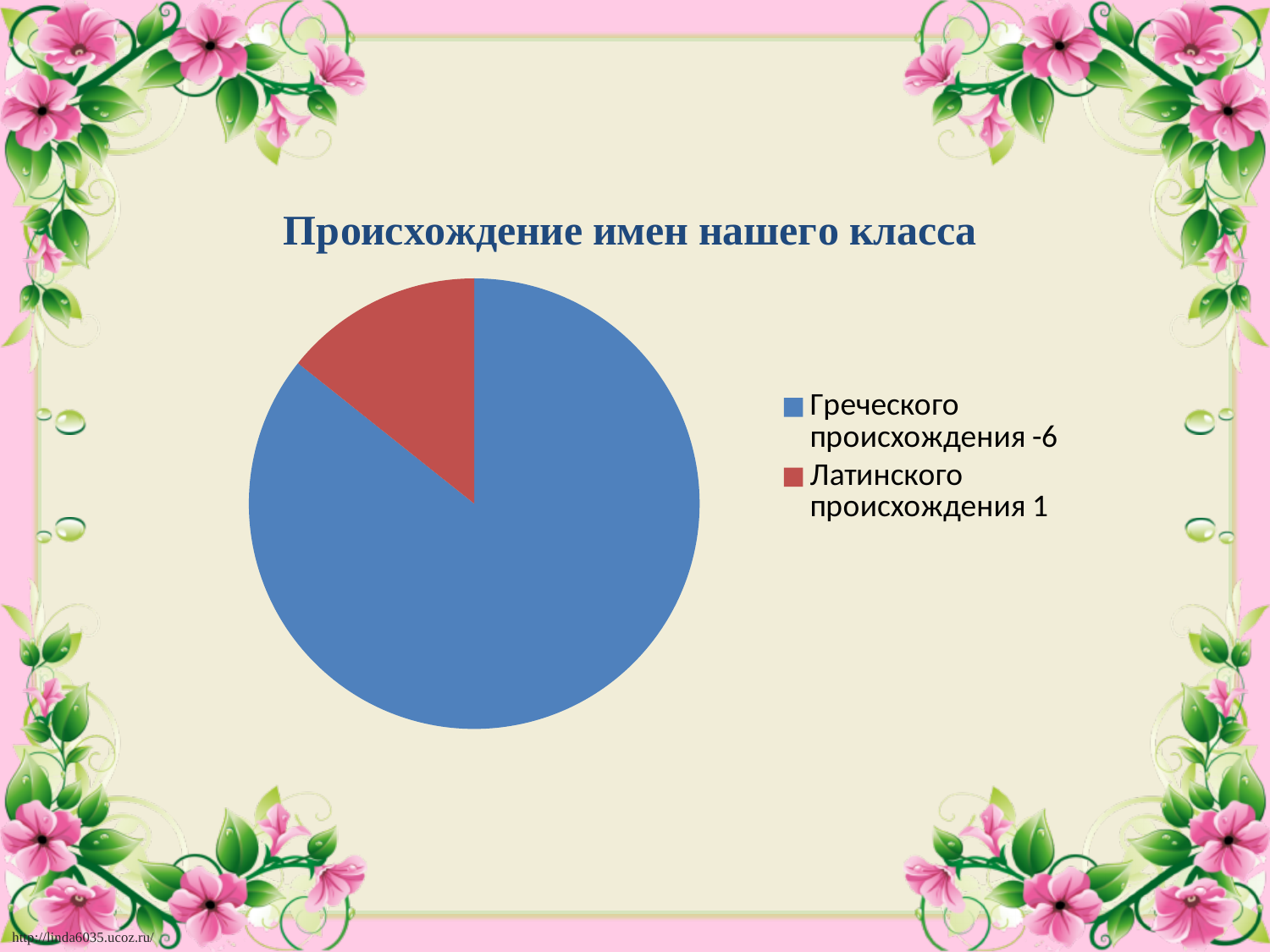

### Chart: Происхождение имен нашего класса

| Category | Происхождение имен нашего класса |
|---|---|
| Греческого происхождения -6  | 6.0 |
| Латинского происхождения 1 | 1.0 |